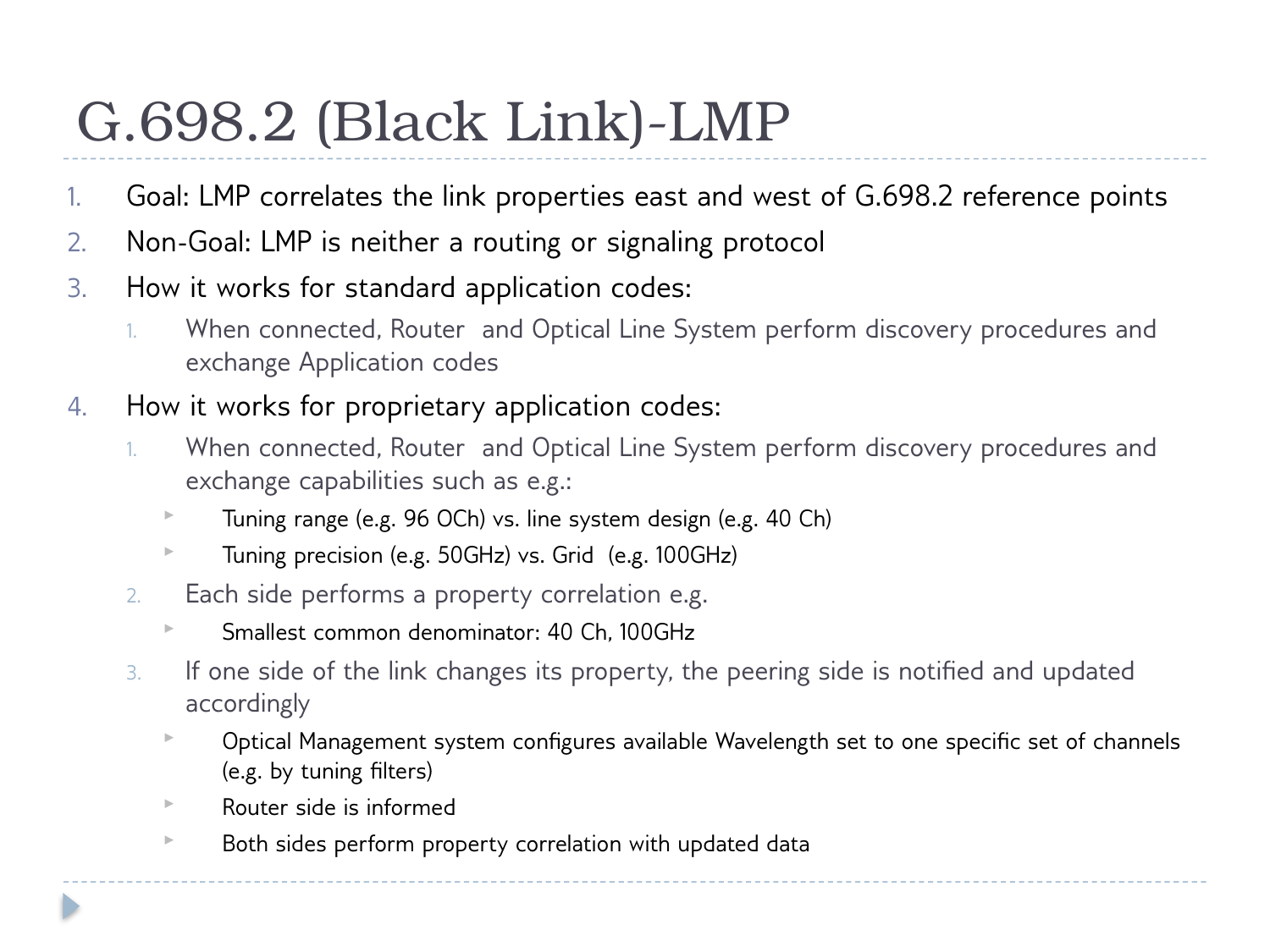

# G.698.2 (Black Link)-LMP
Goal: LMP correlates the link properties east and west of G.698.2 reference points
Non-Goal: LMP is neither a routing or signaling protocol
How it works for standard application codes:
When connected, Router  and Optical Line System perform discovery procedures and exchange Application codes
How it works for proprietary application codes:
When connected, Router  and Optical Line System perform discovery procedures and exchange capabilities such as e.g.:
Tuning range (e.g. 96 OCh) vs. line system design (e.g. 40 Ch)
Tuning precision (e.g. 50GHz) vs. Grid  (e.g. 100GHz)
Each side performs a property correlation e.g.
Smallest common denominator: 40 Ch, 100GHz
If one side of the link changes its property, the peering side is notified and updated accordingly
Optical Management system configures available Wavelength set to one specific set of channels (e.g. by tuning filters)
Router side is informed
Both sides perform property correlation with updated data